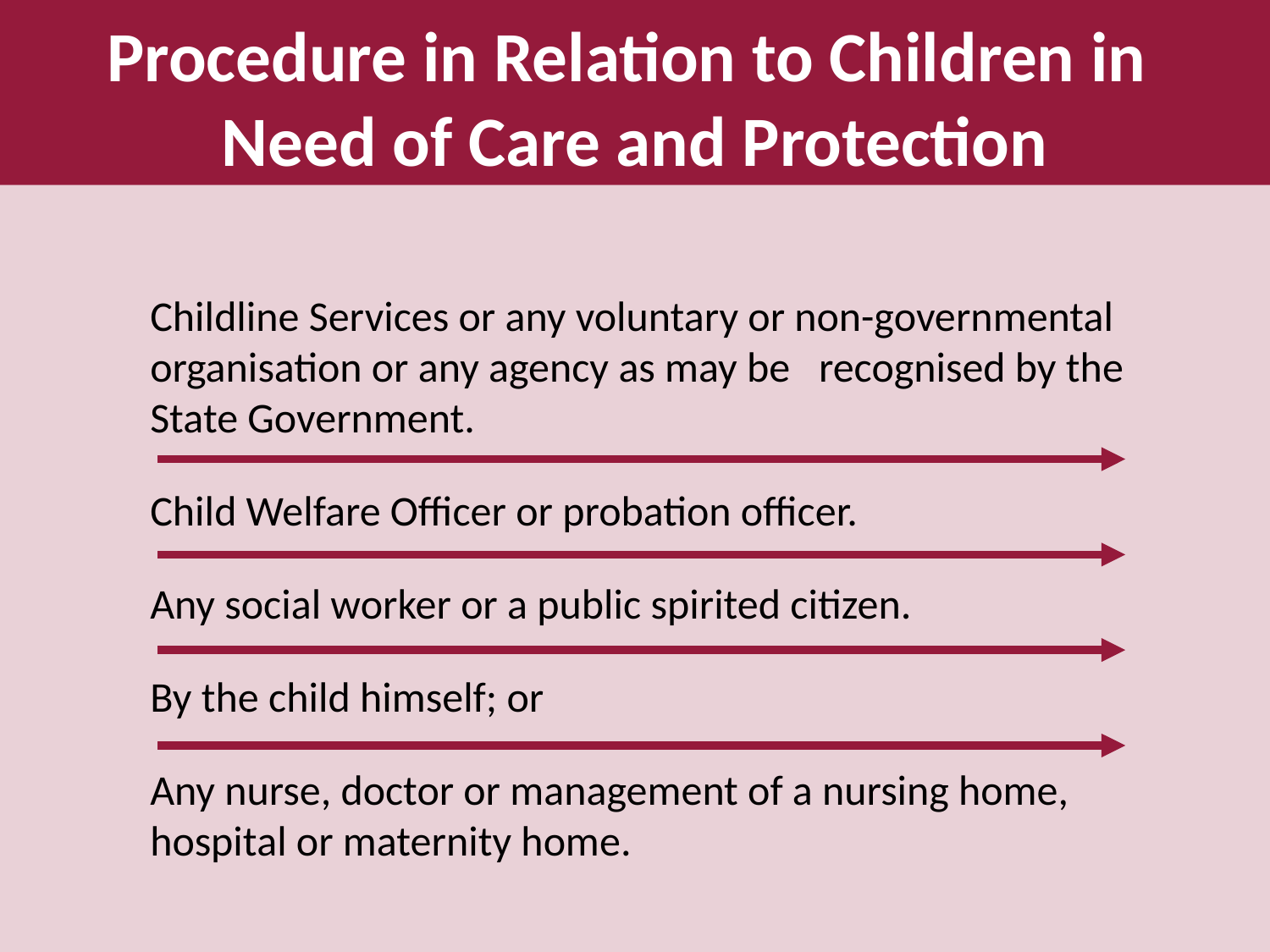

Procedure in Relation to Children in
Need of Care and Protection
Childline Services or any voluntary or non-governmental organisation or any agency as may be   recognised by the State Government.
Child Welfare Officer or probation officer.
Any social worker or a public spirited citizen.
By the child himself; or
Any nurse, doctor or management of a nursing home, hospital or maternity home.